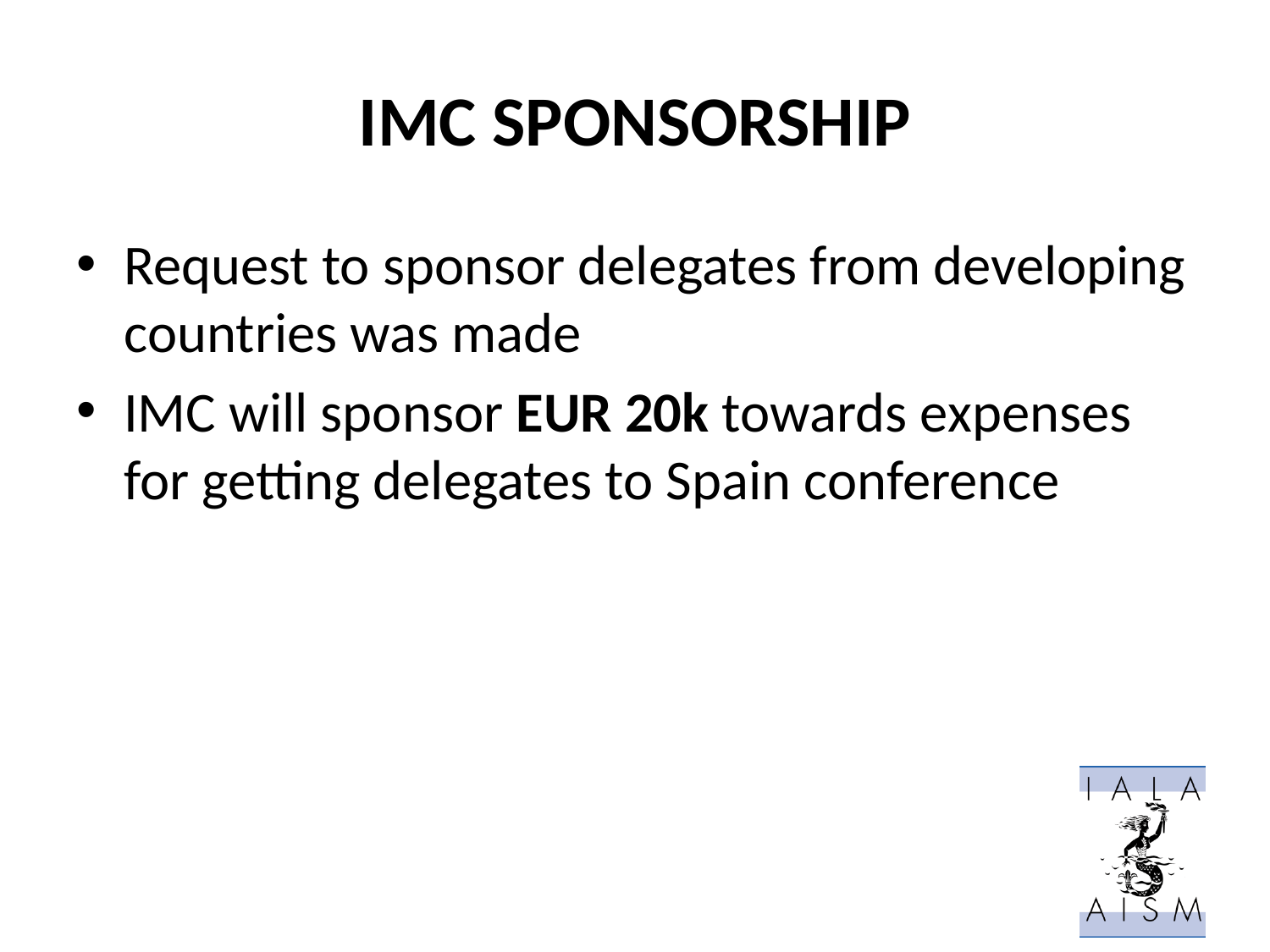

# IMC SPONSORSHIP
Request to sponsor delegates from developing countries was made
IMC will sponsor EUR 20k towards expenses for getting delegates to Spain conference